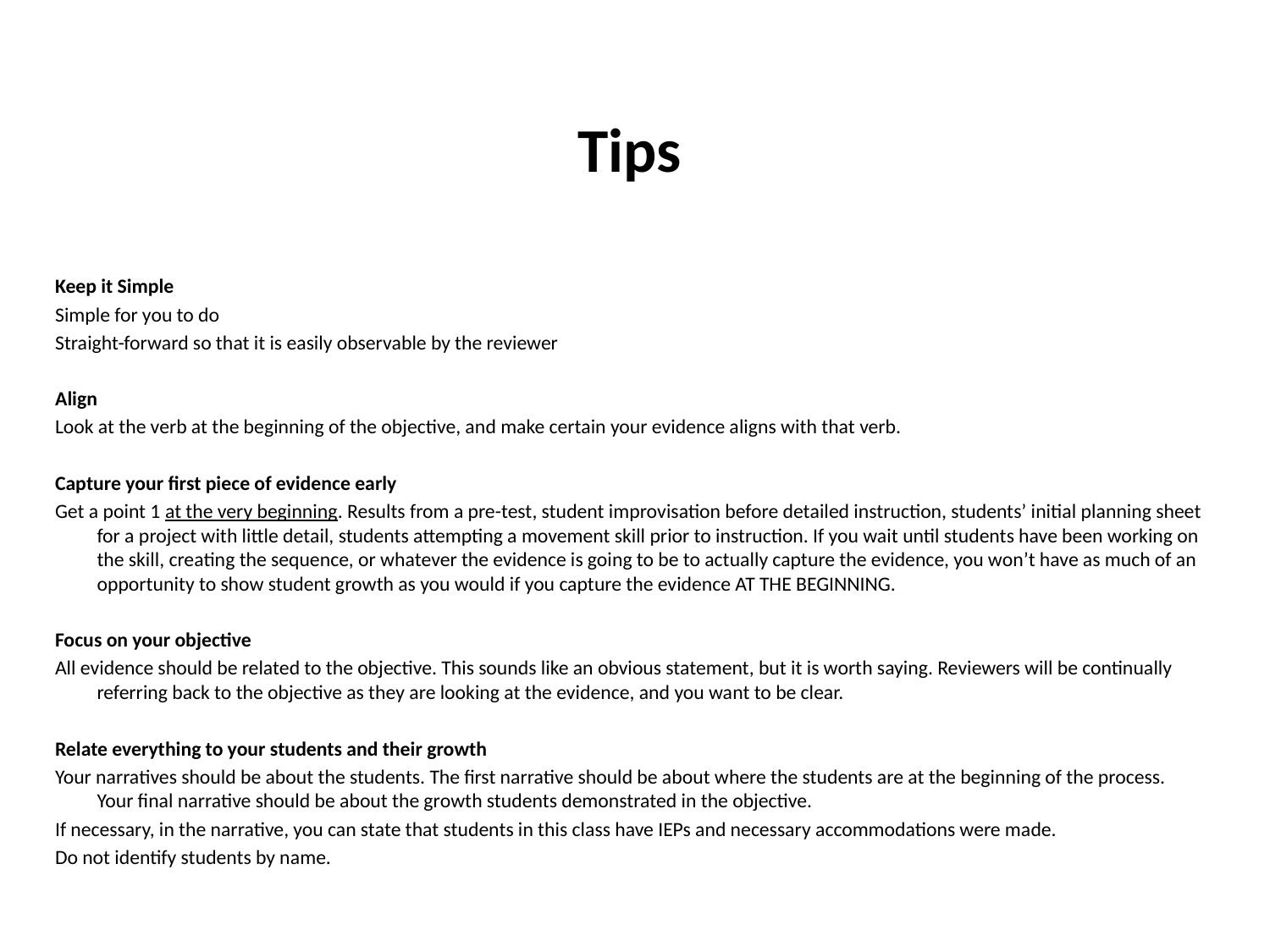

Tips

Keep it Simple
Simple for you to do
Straight-forward so that it is easily observable by the reviewer

Align
Look at the verb at the beginning of the objective, and make certain your evidence aligns with that verb.

Capture your first piece of evidence early
Get a point 1 at the very beginning. Results from a pre-test, student improvisation before detailed instruction, students’ initial planning sheet for a project with little detail, students attempting a movement skill prior to instruction. If you wait until students have been working on the skill, creating the sequence, or whatever the evidence is going to be to actually capture the evidence, you won’t have as much of an opportunity to show student growth as you would if you capture the evidence AT THE BEGINNING.

Focus on your objective
All evidence should be related to the objective. This sounds like an obvious statement, but it is worth saying. Reviewers will be continually referring back to the objective as they are looking at the evidence, and you want to be clear.

Relate everything to your students and their growth
Your narratives should be about the students. The first narrative should be about where the students are at the beginning of the process. Your final narrative should be about the growth students demonstrated in the objective.
If necessary, in the narrative, you can state that students in this class have IEPs and necessary accommodations were made.
Do not identify students by name.

#